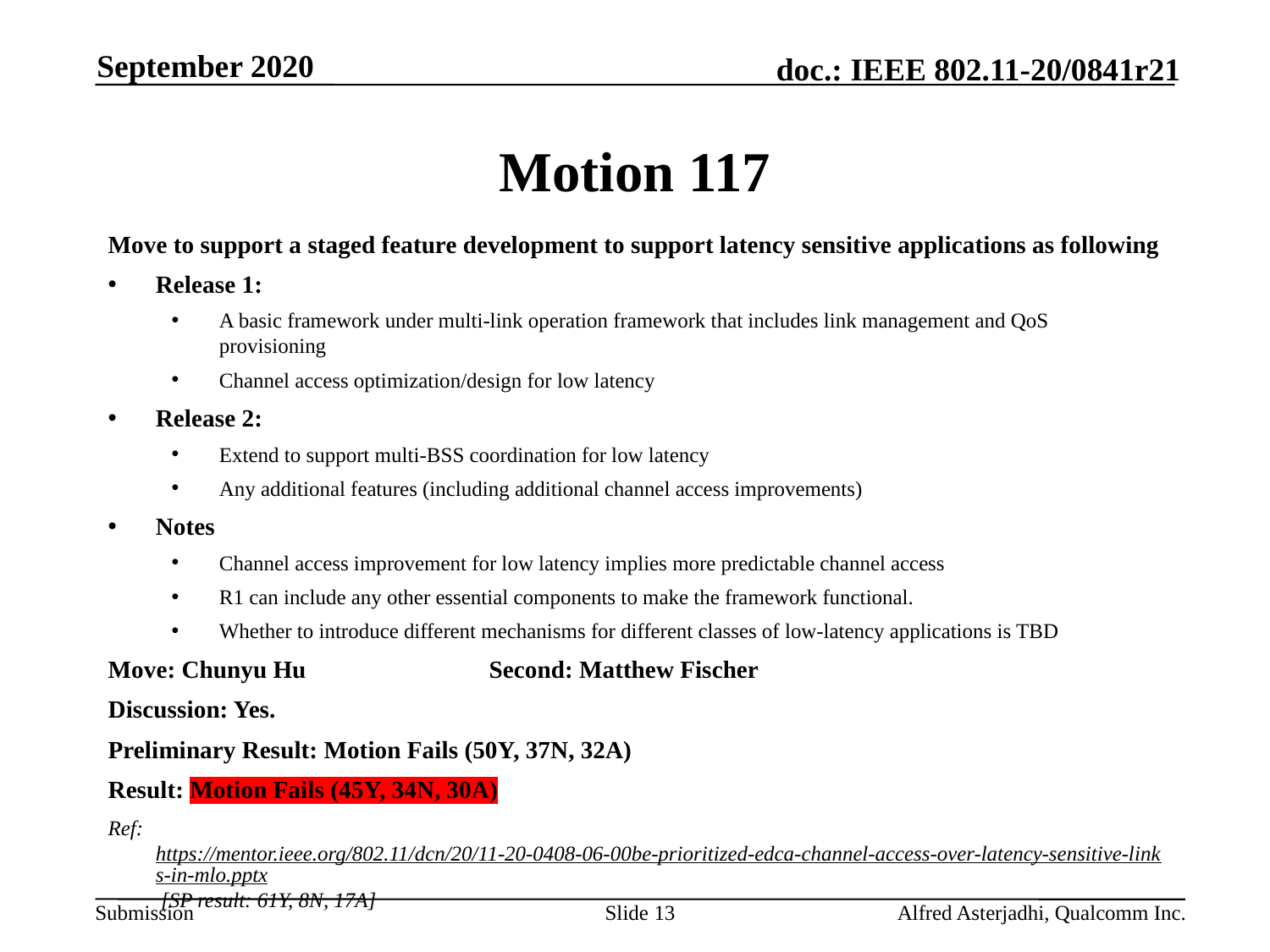

September 2020
# Motion 117
Move to support a staged feature development to support latency sensitive applications as following
Release 1:
A basic framework under multi-link operation framework that includes link management and QoS provisioning
Channel access optimization/design for low latency
Release 2:
Extend to support multi-BSS coordination for low latency
Any additional features (including additional channel access improvements)
Notes
Channel access improvement for low latency implies more predictable channel access
R1 can include any other essential components to make the framework functional.
Whether to introduce different mechanisms for different classes of low-latency applications is TBD
Move: Chunyu Hu		Second: Matthew Fischer
Discussion: Yes.
Preliminary Result: Motion Fails (50Y, 37N, 32A)
Result: Motion Fails (45Y, 34N, 30A)
Ref: https://mentor.ieee.org/802.11/dcn/20/11-20-0408-06-00be-prioritized-edca-channel-access-over-latency-sensitive-links-in-mlo.pptx [SP result: 61Y, 8N, 17A]
Slide 13
Alfred Asterjadhi, Qualcomm Inc.